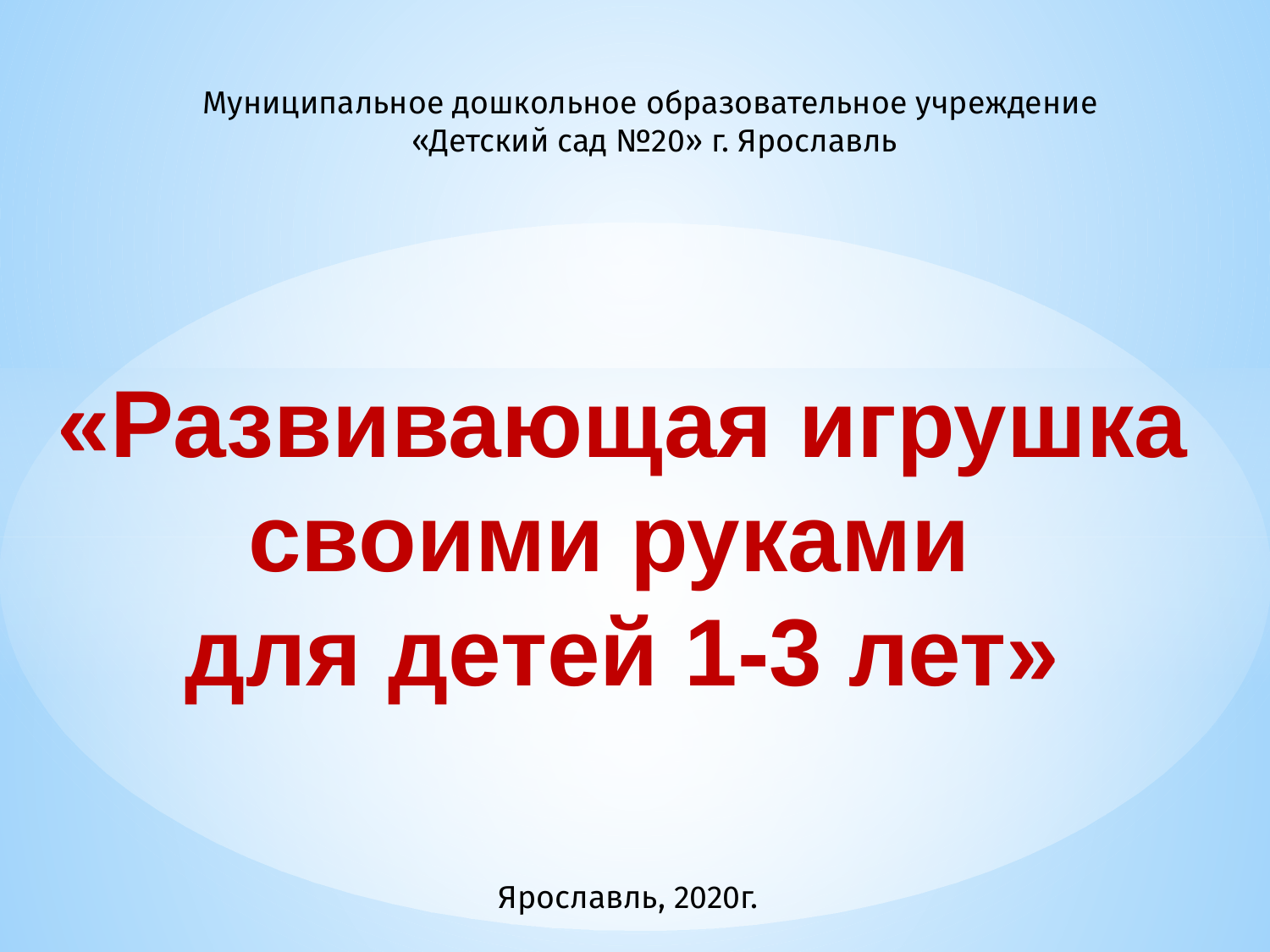

Муниципальное дошкольное образовательное учреждение
«Детский сад №20» г. Ярославль
«Развивающая игрушка своими руками
для детей 1-3 лет»
Ярославль, 2020г.